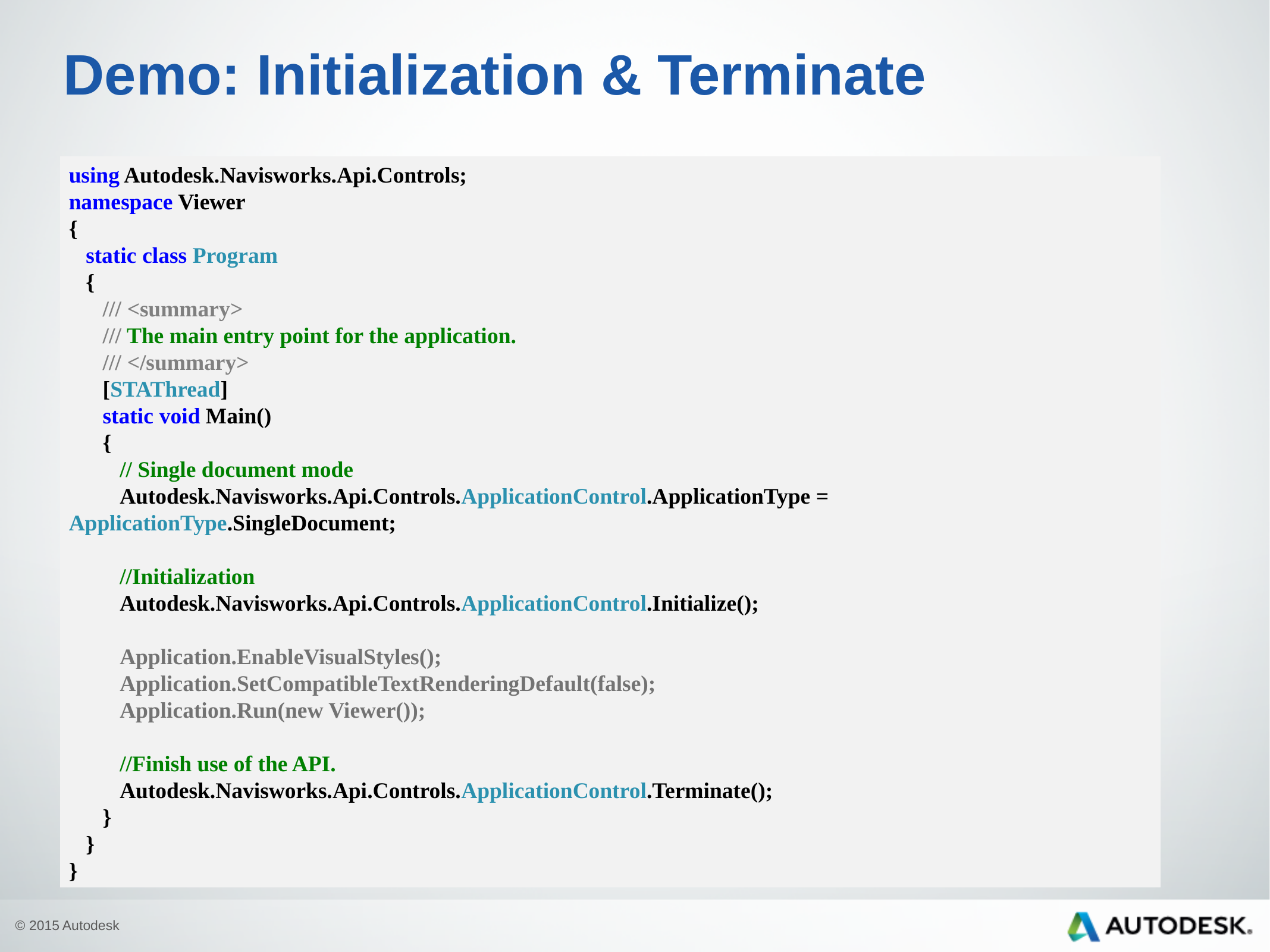

# Demo: Initialization & Terminate
using Autodesk.Navisworks.Api.Controls;
namespace Viewer
{
   static class Program
   {
      /// <summary>
      /// The main entry point for the application.
      /// </summary>
      [STAThread]
      static void Main()
      {
         // Single document mode
         Autodesk.Navisworks.Api.Controls.ApplicationControl.ApplicationType = ApplicationType.SingleDocument;

         //Initialization
         Autodesk.Navisworks.Api.Controls.ApplicationControl.Initialize();

         Application.EnableVisualStyles();
         Application.SetCompatibleTextRenderingDefault(false);
         Application.Run(new Viewer());

         //Finish use of the API.
         Autodesk.Navisworks.Api.Controls.ApplicationControl.Terminate();
      }
   }
}